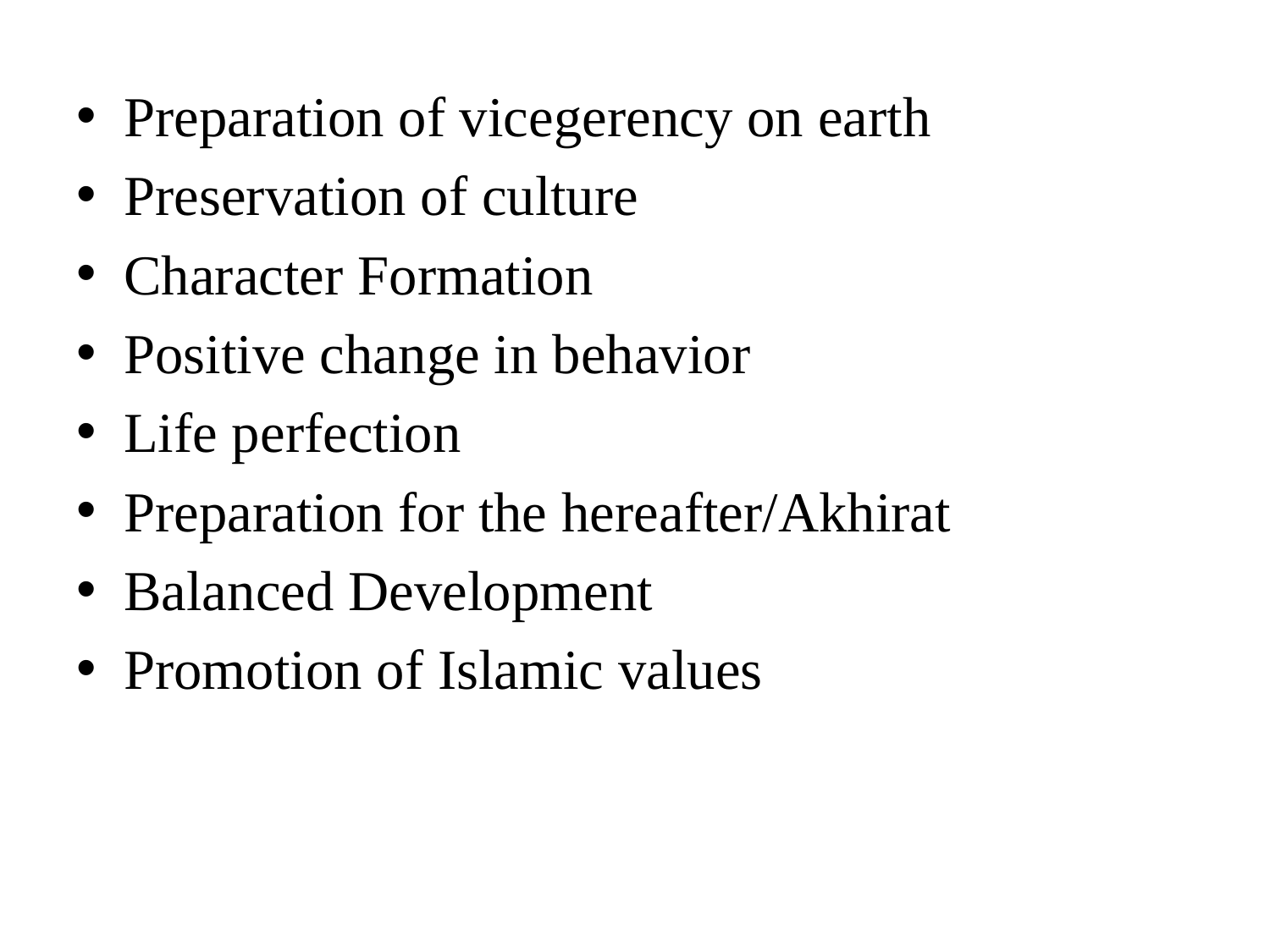

Preparation of vicegerency on earth
Preservation of culture
Character Formation
Positive change in behavior
Life perfection
Preparation for the hereafter/Akhirat
Balanced Development
Promotion of Islamic values